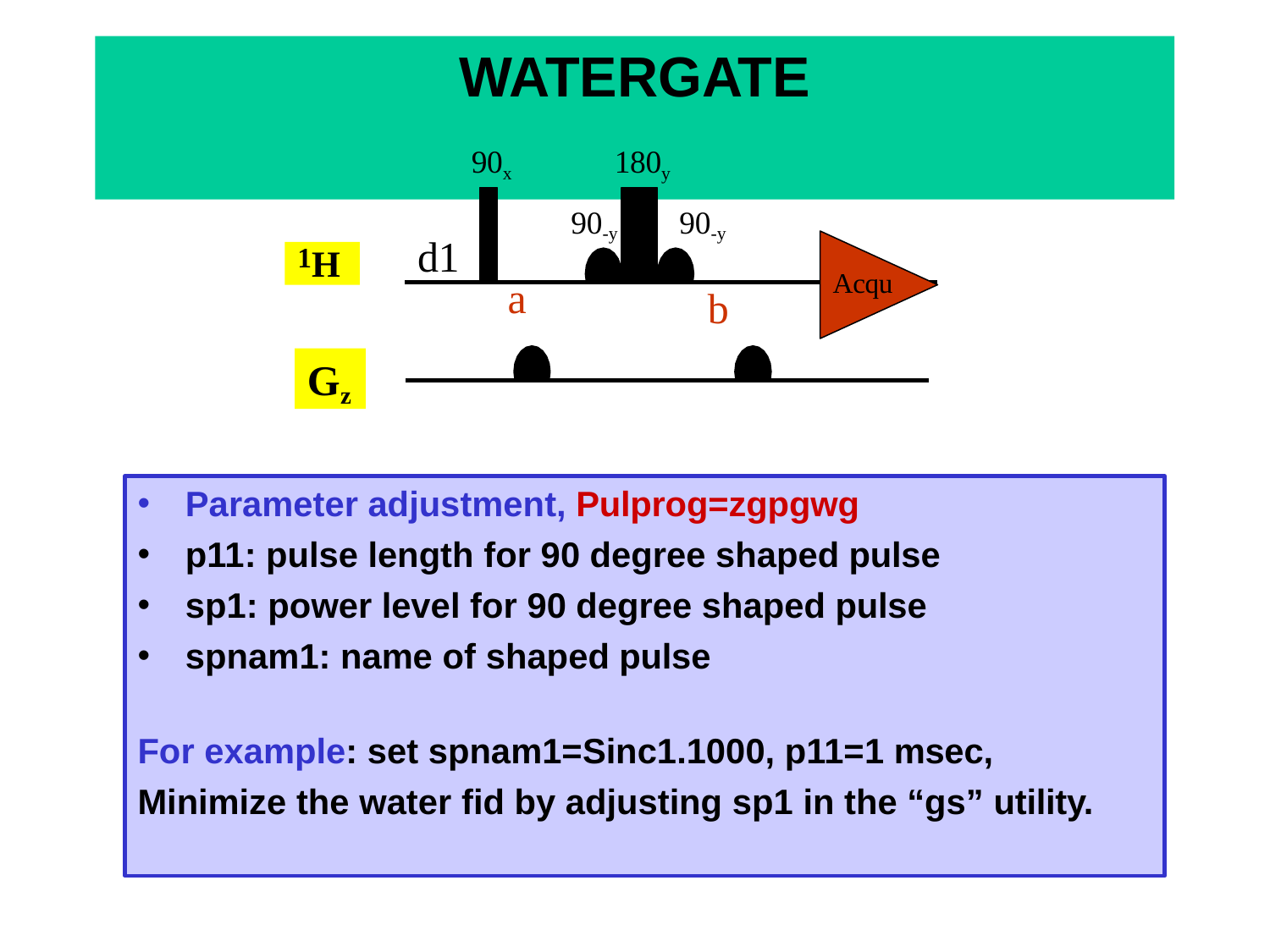

# WATERGATE
90x	180y

90-y
90-y
d1

1H

Acqu
a
b

Gz
Parameter adjustment, Pulprog=zgpgwg
p11: pulse length for 90 degree shaped pulse
sp1: power level for 90 degree shaped pulse
spnam1: name of shaped pulse

For example: set spnam1=Sinc1.1000, p11=1 msec, Minimize the water fid by adjusting sp1 in the “gs” utility.